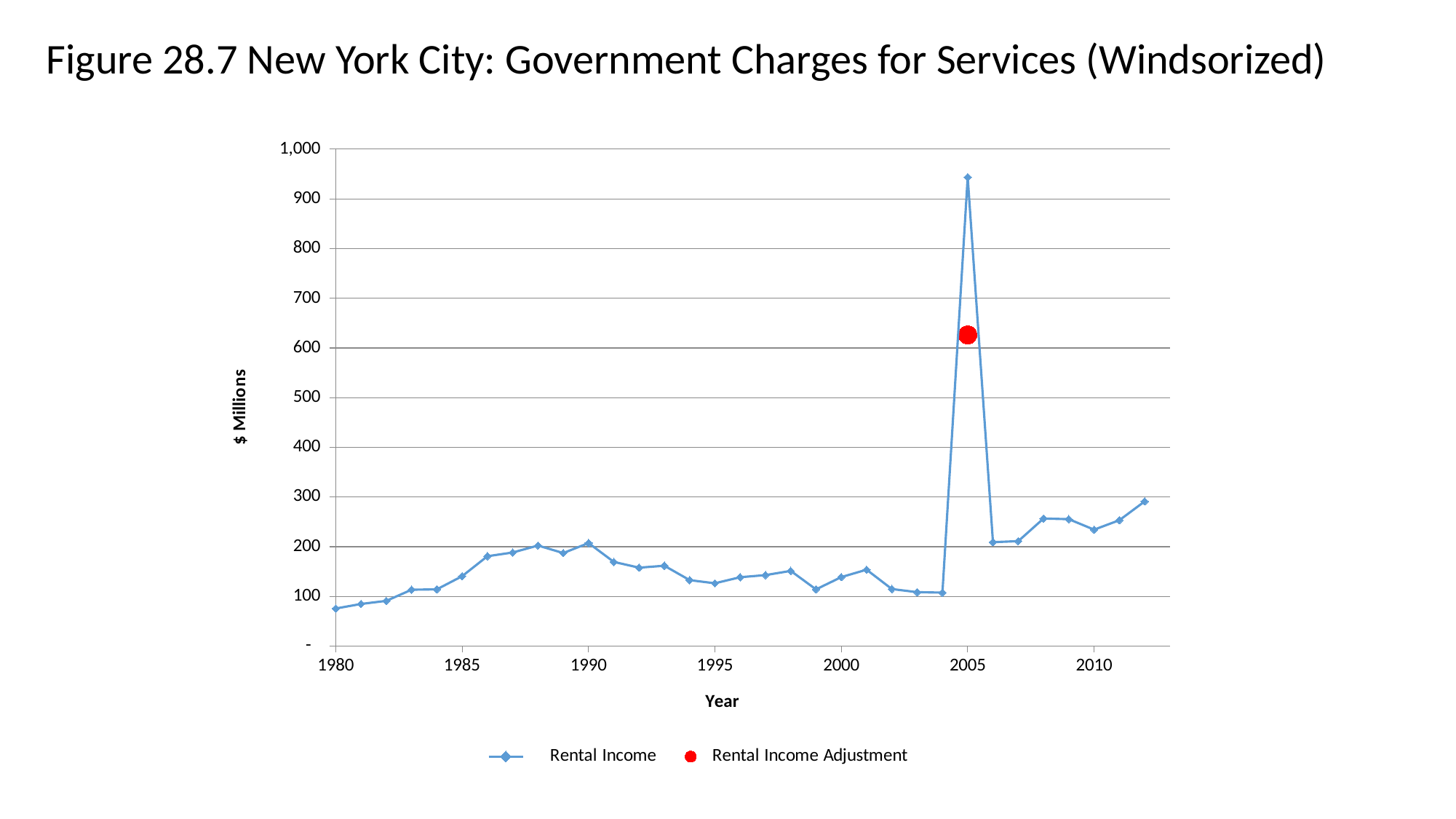

# Figure 28.7 New York City: Government Charges for Services (Windsorized)

### Chart

| Category |      Rental Income  |  |
|---|---|---|